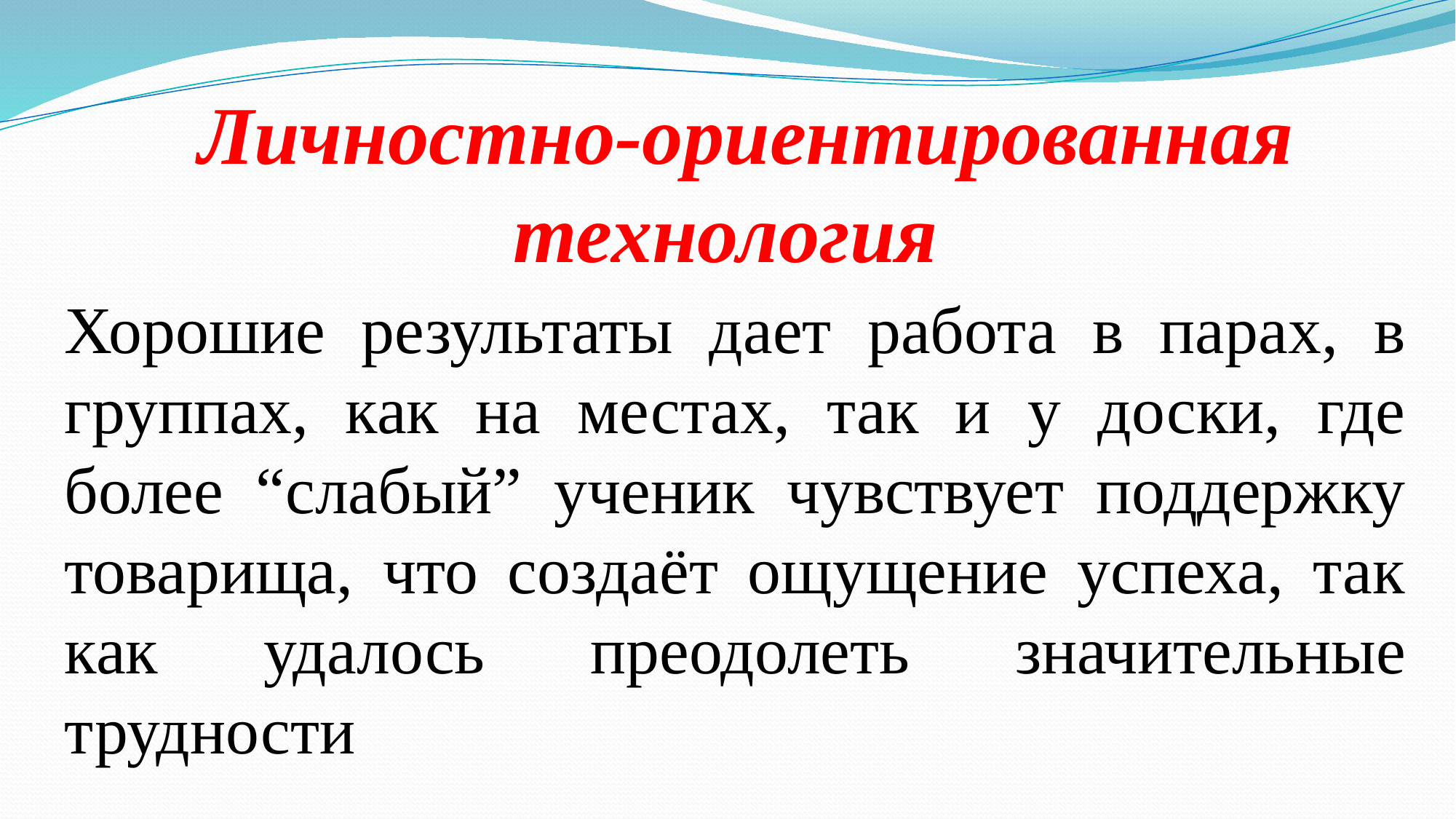

Личностно-ориентированная технология
Хорошие результаты дает работа в парах, в группах, как на местах, так и у доски, где более “слабый” ученик чувствует поддержку товарища, что создаёт ощущение успеха, так как удалось преодолеть значительные трудности